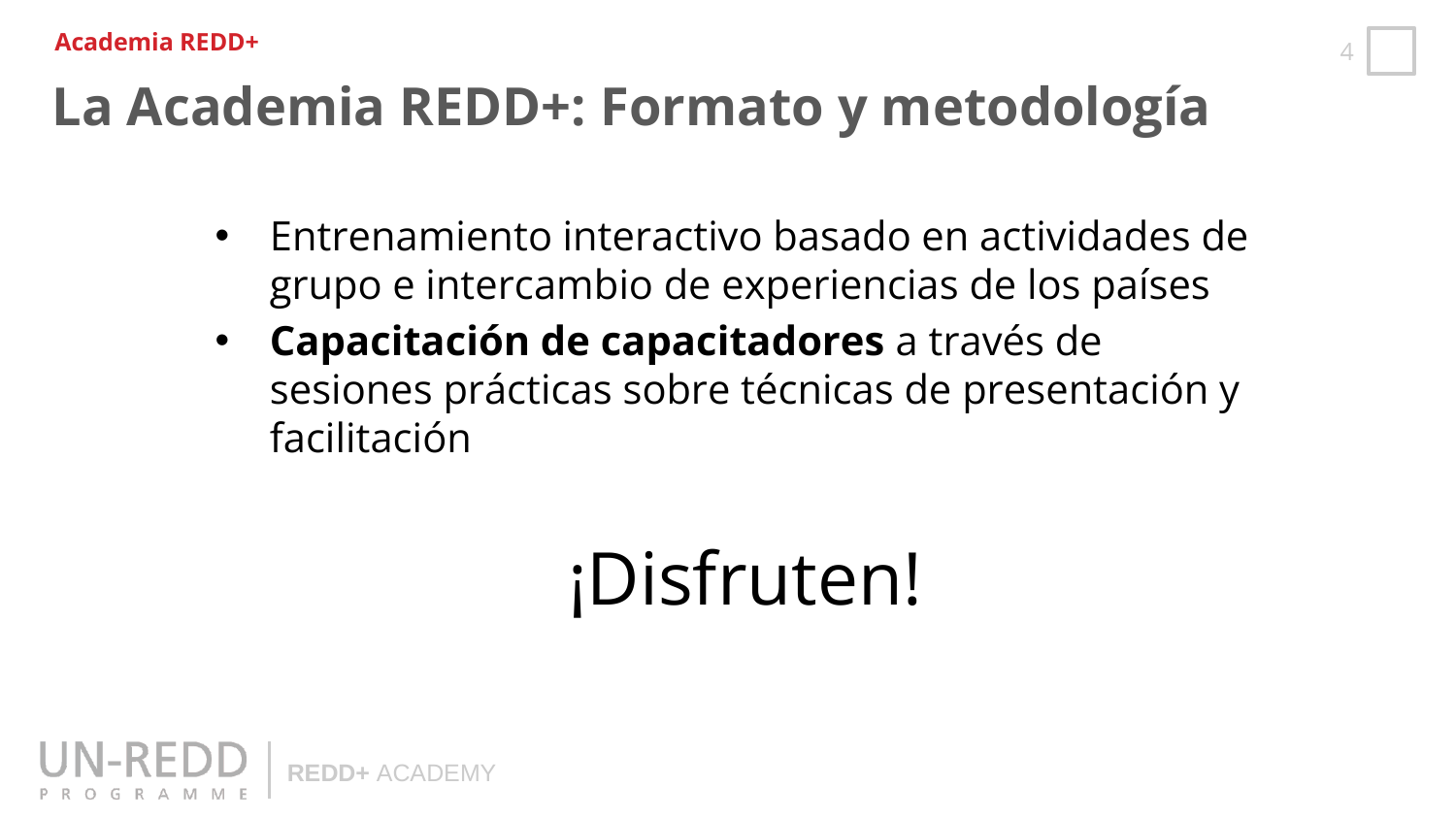

Academia REDD+
La Academia REDD+: Formato y metodología
Entrenamiento interactivo basado en actividades de grupo e intercambio de experiencias de los países
Capacitación de capacitadores a través de sesiones prácticas sobre técnicas de presentación y facilitación

¡Disfruten!